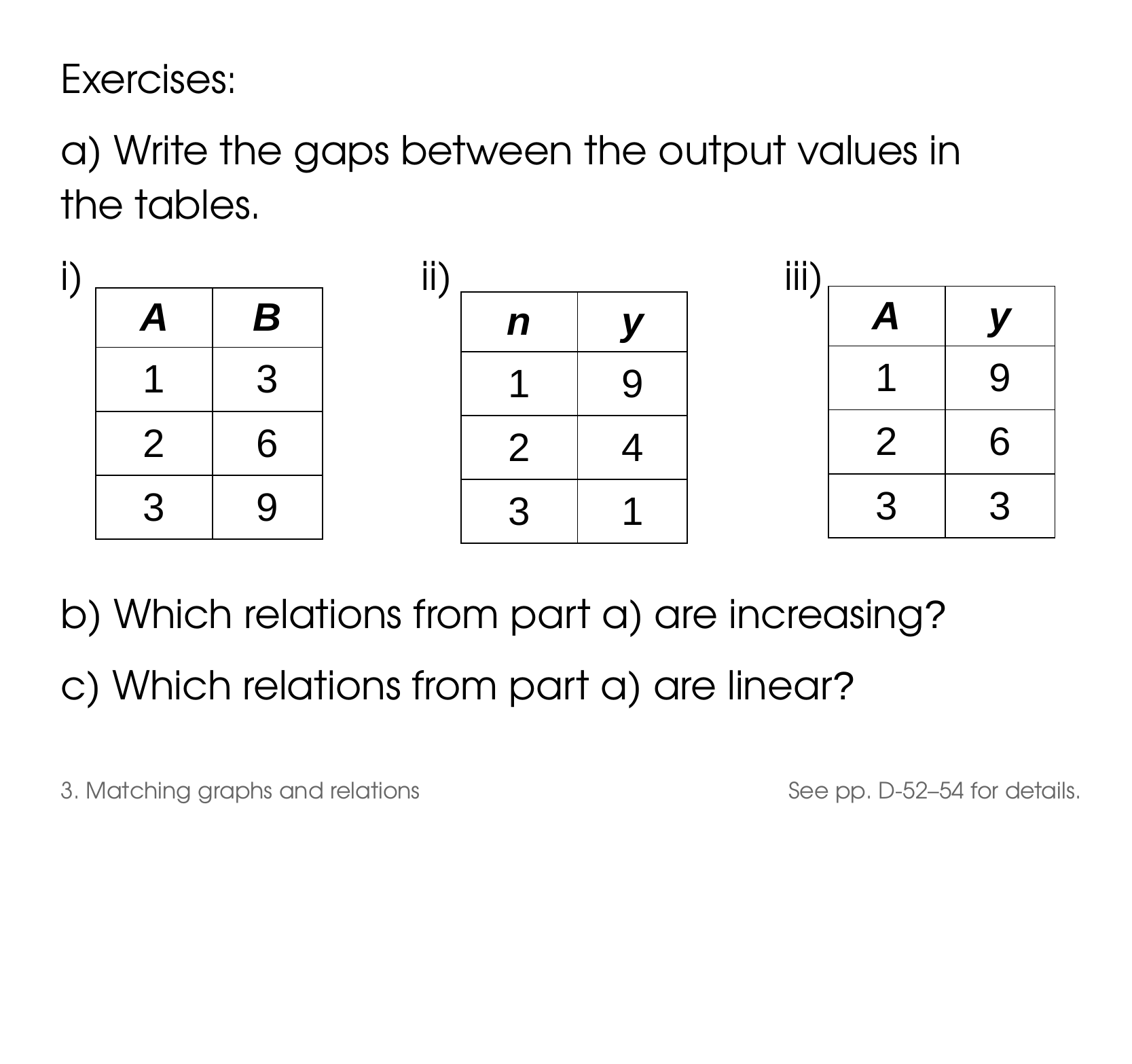

Exercises:
a) Write the gaps between the output values in
​the tables.
i)			     ii)				 iii)

b) Which relations from part a) are increasing?
c) Which relations from part a) are linear?
| A | y |
| --- | --- |
| 1 | 9 |
| 2 | 6 |
| 3 | 3 |
| A | B |
| --- | --- |
| 1 | 3 |
| 2 | 6 |
| 3 | 9 |
| n | y |
| --- | --- |
| 1 | 9 |
| 2 | 4 |
| 3 | 1 |
3. Matching graphs and relations
See pp. D-52–54 for details.